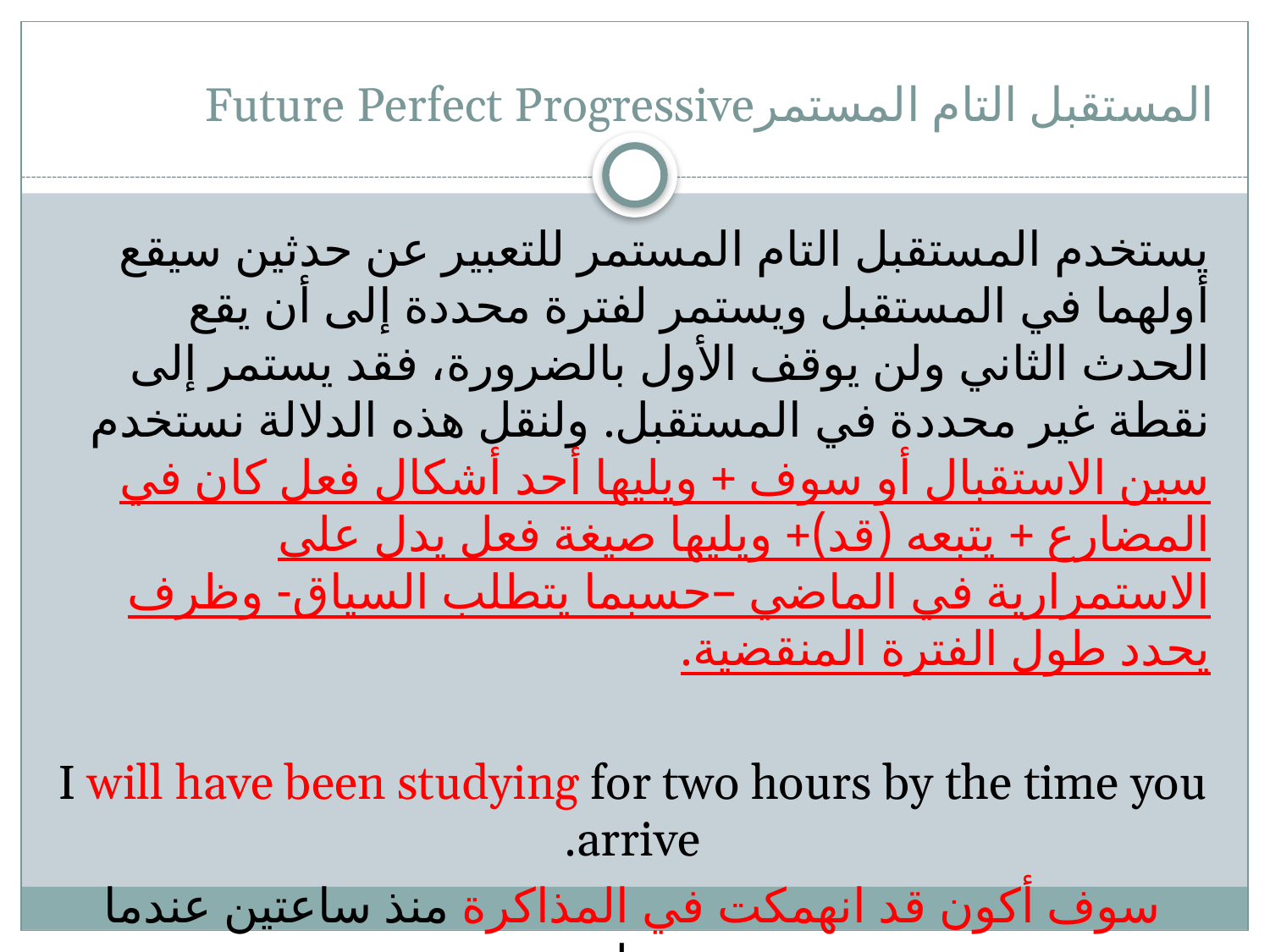

# المستقبل التام المستمر	Future Perfect Progressive
يستخدم المستقبل التام المستمر للتعبير عن حدثين سيقع أولهما في المستقبل ويستمر لفترة محددة إلى أن يقع الحدث الثاني ولن يوقف الأول بالضرورة، فقد يستمر إلى نقطة غير محددة في المستقبل. ولنقل هذه الدلالة نستخدم سين الاستقبال أو سوف + ويليها أحد أشكال فعل كان في المضارع + يتبعه (قد)+ ويليها صيغة فعل يدل على الاستمرارية في الماضي –حسبما يتطلب السياق- وظرف يحدد طول الفترة المنقضية.

I will have been studying for two hours by the time you arrive.
سوف أكون قد انهمكت في المذاكرة منذ ساعتين عندما تصل.